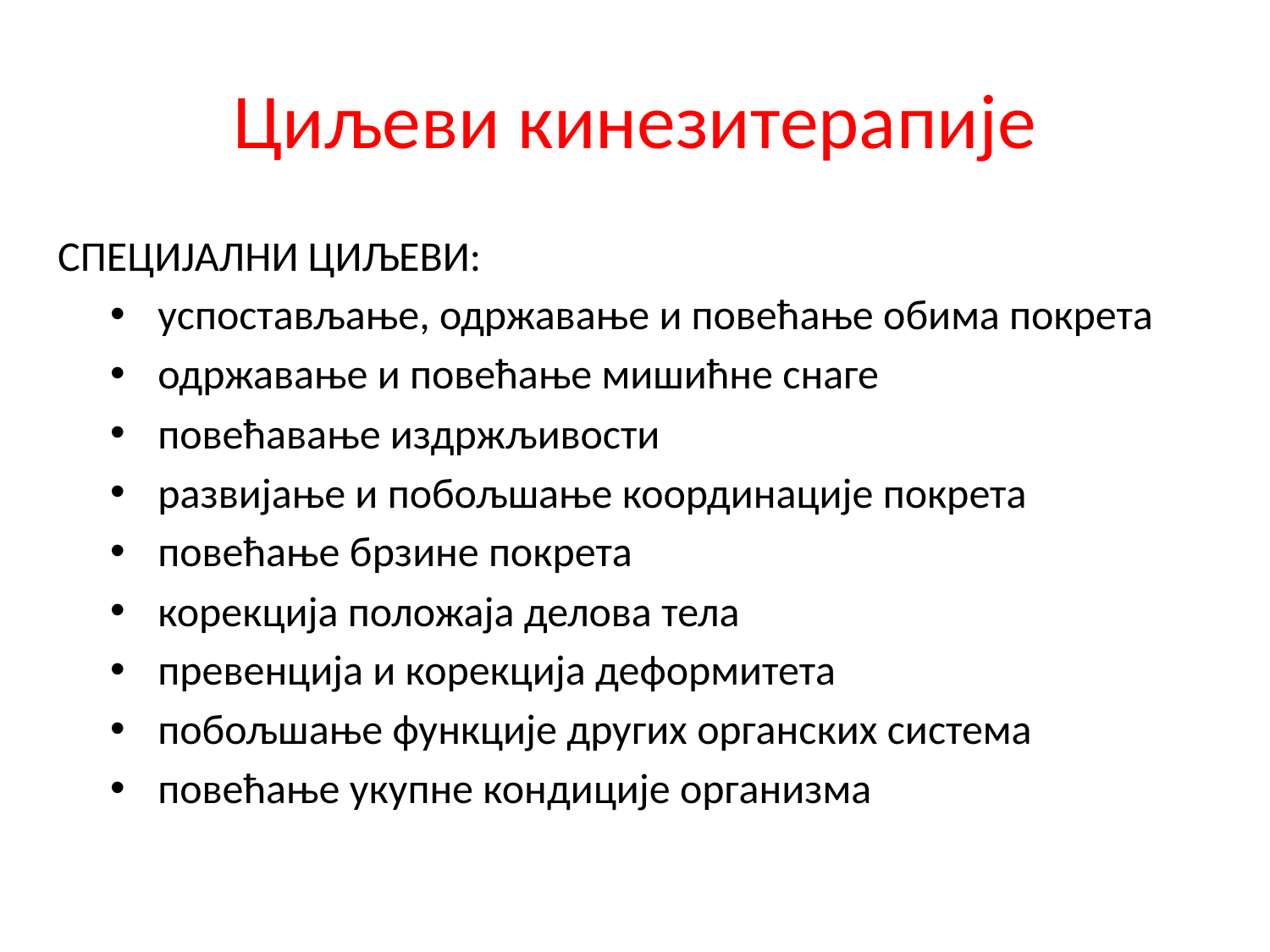

# Циљеви кинезитерапије
СПЕЦИЈАЛНИ ЦИЉЕВИ:
успостављање, одржавање и повећање обима покрета
одржавање и повећање мишићне снаге
повећавање издржљивости
развијање и побољшање координације покрета
повећање брзине покрета
корекција положаја делова тела
превенција и корекција деформитета
побољшање функције других органских система
повећање укупне кондиције организма